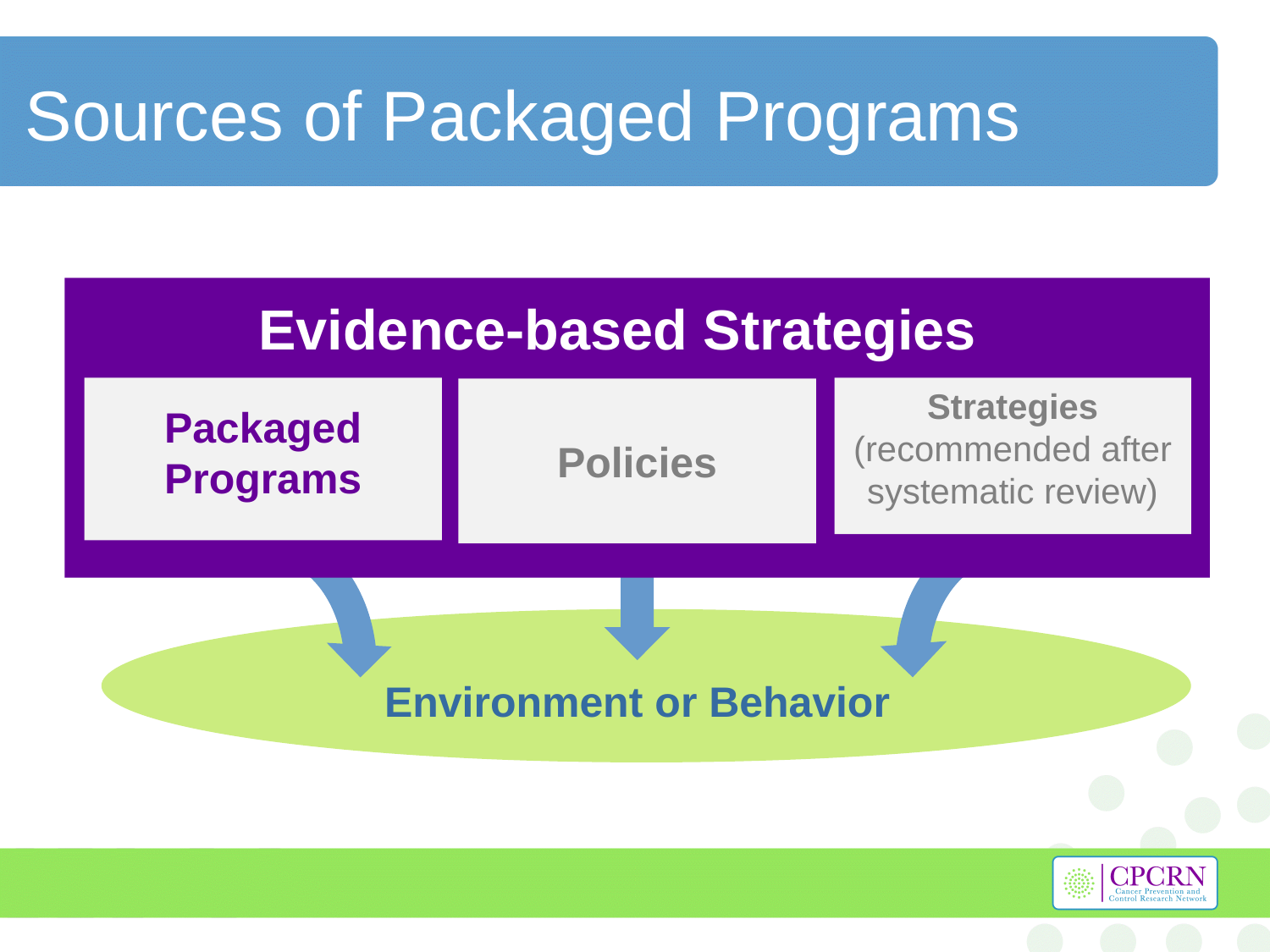

# Sources of Packaged Programs

Packaged Programs

Policies

Strategies
(recommended after systematic review)

Environment or Behavior
Evidence-based Strategies